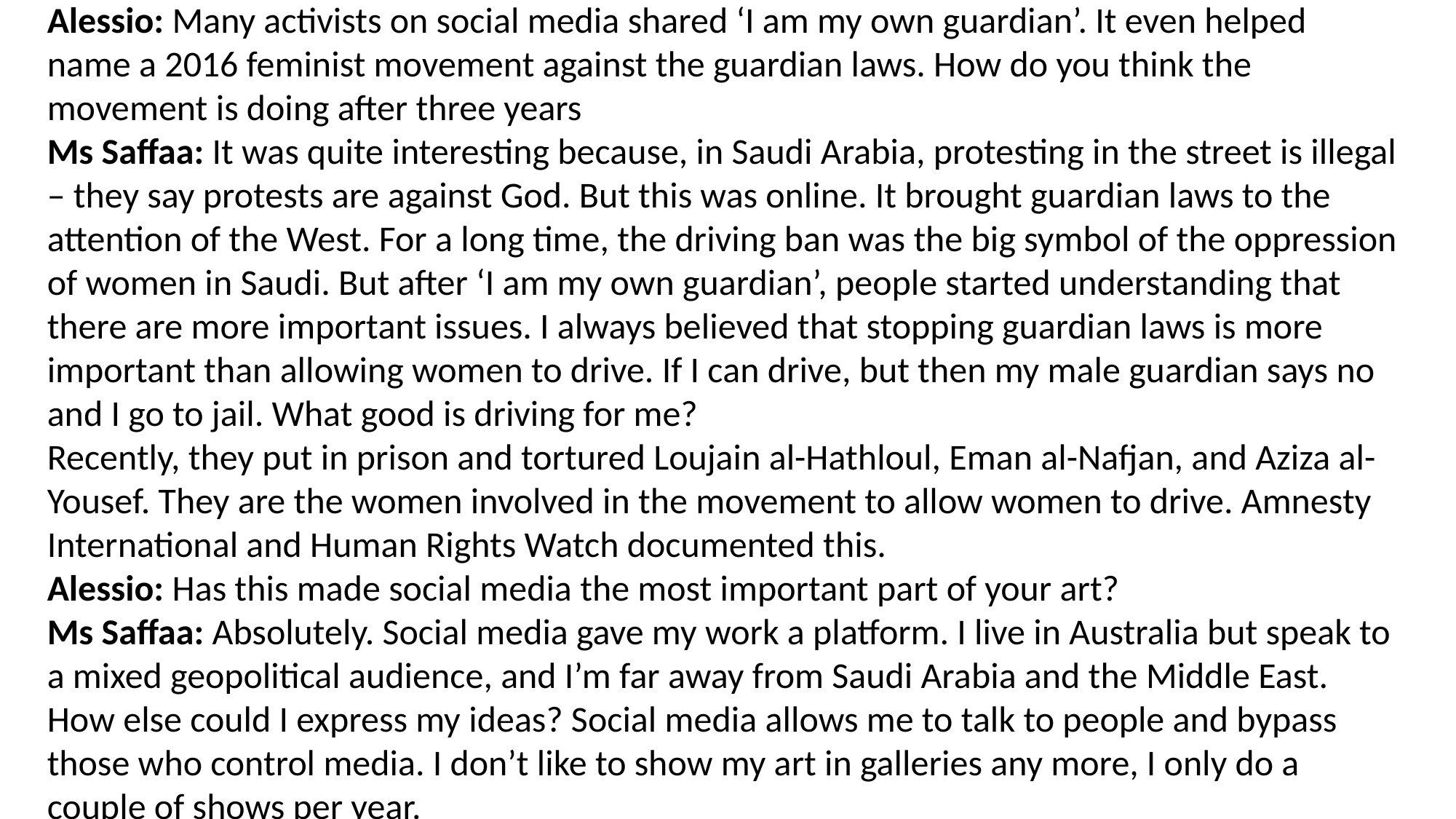

Alessio: Many activists on social media shared ‘I am my own guardian’. It even helped name a 2016 feminist movement against the guardian laws. How do you think the movement is doing after three years
Ms Saffaa: It was quite interesting because, in Saudi Arabia, protesting in the street is illegal – they say protests are against God. But this was online. It brought guardian laws to the attention of the West. For a long time, the driving ban was the big symbol of the oppression of women in Saudi. But after ‘I am my own guardian’, people started understanding that there are more important issues. I always believed that stopping guardian laws is more important than allowing women to drive. If I can drive, but then my male guardian says no and I go to jail. What good is driving for me?
Recently, they put in prison and tortured Loujain al-Hathloul, Eman al-Nafjan, and Aziza al-Yousef. They are the women involved in the movement to allow women to drive. Amnesty International and Human Rights Watch documented this.
Alessio: Has this made social media the most important part of your art?
Ms Saffaa: Absolutely. Social media gave my work a platform. I live in Australia but speak to a mixed geopolitical audience, and I’m far away from Saudi Arabia and the Middle East. How else could I express my ideas? Social media allows me to talk to people and bypass those who control media. I don’t like to show my art in galleries any more, I only do a couple of shows per year.